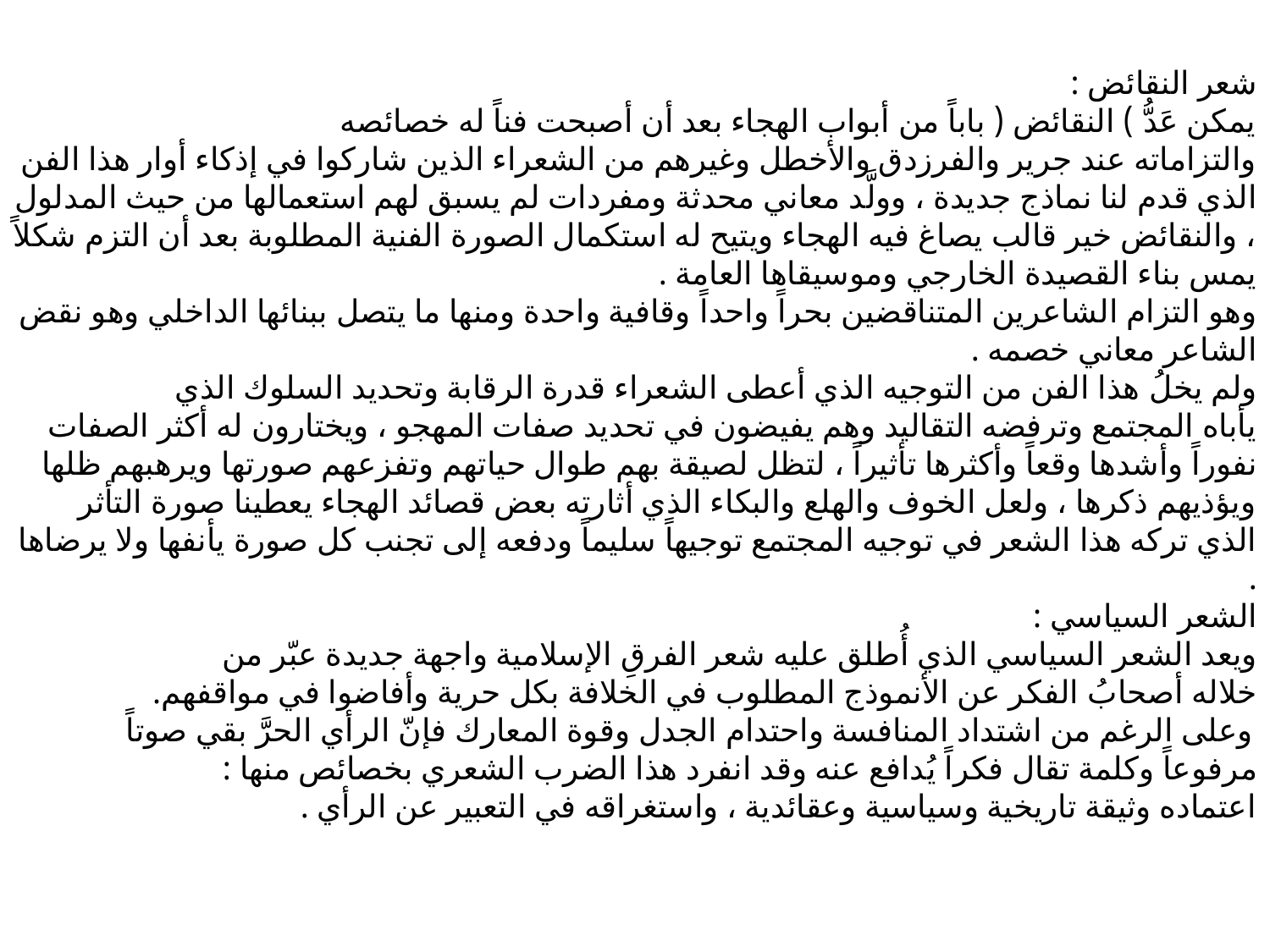

شعر النقائض :
يمكن عَدُّ ) النقائض ( باباً من أبواب الهجاء بعد أن أصبحت فناً له خصائصه
والتزاماته عند جرير والفرزدق والأخطل وغيرهم من الشعراء الذين شاركوا في إذكاء أوار هذا الفن الذي قدم لنا نماذج جديدة ، وولَّد معاني محدثة ومفردات لم يسبق لهم استعمالها من حيث المدلول ، والنقائض خير قالب يصاغ فيه الهجاء ويتيح له استكمال الصورة الفنية المطلوبة بعد أن التزم شكلاً يمس بناء القصيدة الخارجي وموسيقاها العامة .
وهو التزام الشاعرين المتناقضين بحراً واحداً وقافية واحدة ومنها ما يتصل ببنائها الداخلي وهو نقض الشاعر معاني خصمه .
ولم يخلُ هذا الفن من التوجيه الذي أعطى الشعراء قدرة الرقابة وتحديد السلوك الذي
يأباه المجتمع وترفضه التقاليد وهم يفيضون في تحديد صفات المهجو ، ويختارون له أكثر الصفات نفوراً وأشدها وقعاً وأكثرها تأثيراً ، لتظل لصيقة بهم طوال حياتهم وتفزعهم صورتها ويرهبهم ظلها ويؤذيهم ذكرها ، ولعل الخوف والهلع والبكاء الذي أثارته بعض قصائد الهجاء يعطينا صورة التأثر الذي تركه هذا الشعر في توجيه المجتمع توجيهاً سليماً ودفعه إلى تجنب كل صورة يأنفها ولا يرضاها .
الشعر السياسي :
ويعد الشعر السياسي الذي أُطلق عليه شعر الفرقِ الإسلامية واجهة جديدة عبّر من
خلاله أصحابُ الفكر عن الأنموذج المطلوب في الخلافة بكل حرية وأفاضوا في مواقفهم.
وعلى الرغم من اشتداد المنافسة واحتدام الجدل وقوة المعارك فإنّ الرأي الحرَّ بقي صوتاً
مرفوعاً وكلمة تقال فكراً يُدافع عنه وقد انفرد هذا الضرب الشعري بخصائص منها :
اعتماده وثيقة تاريخية وسياسية وعقائدية ، واستغراقه في التعبير عن الرأي .